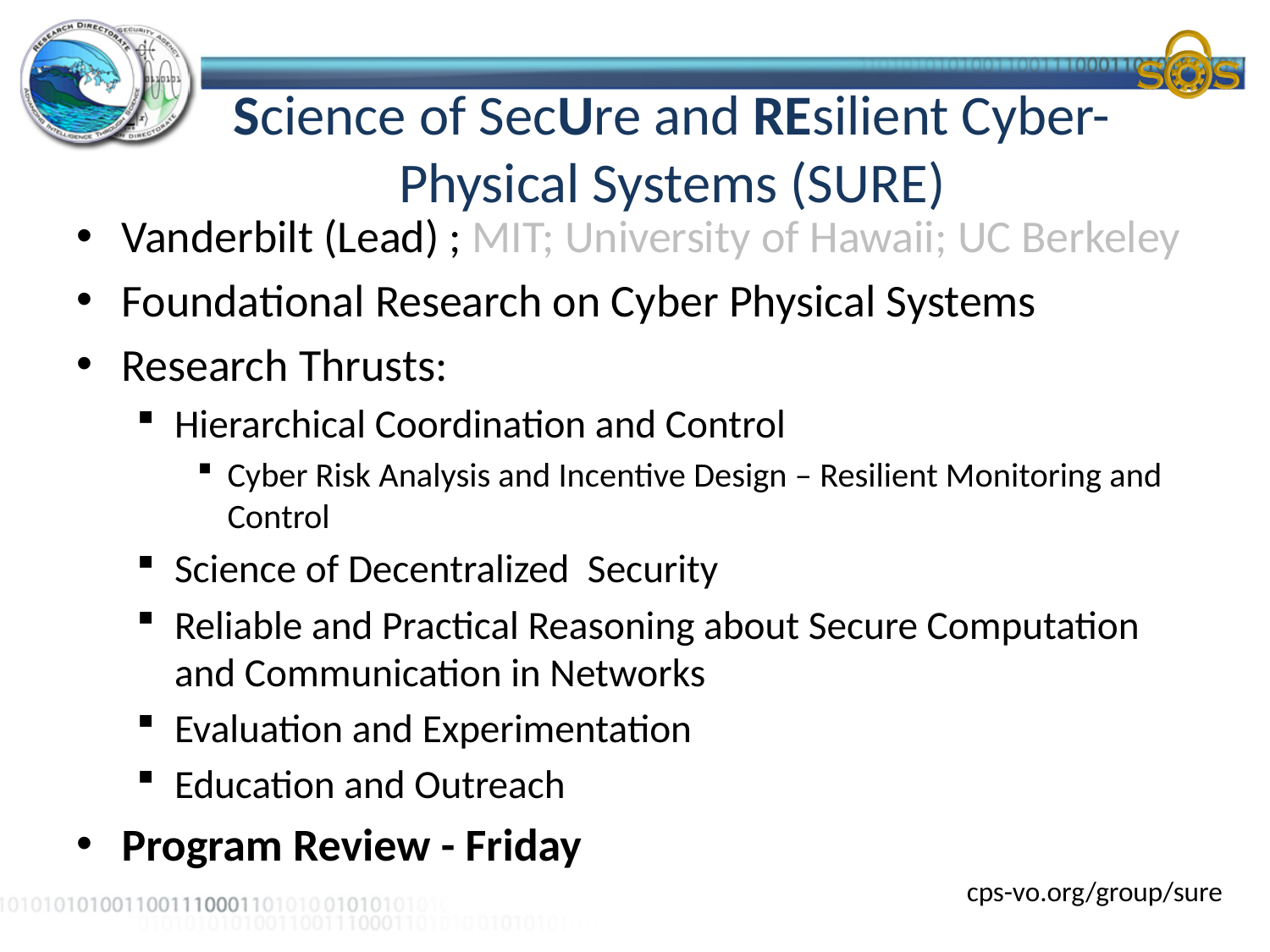

# Science of SecUre and REsilient Cyber-Physical Systems (SURE)
Vanderbilt (Lead) ; MIT; University of Hawaii; UC Berkeley
Foundational Research on Cyber Physical Systems
Research Thrusts:
Hierarchical Coordination and Control
Cyber Risk Analysis and Incentive Design – Resilient Monitoring and Control
Science of Decentralized  Security
Reliable and Practical Reasoning about Secure Computation and Communication in Networks
Evaluation and Experimentation
Education and Outreach
Program Review - Friday

cps-vo.org/group/sure